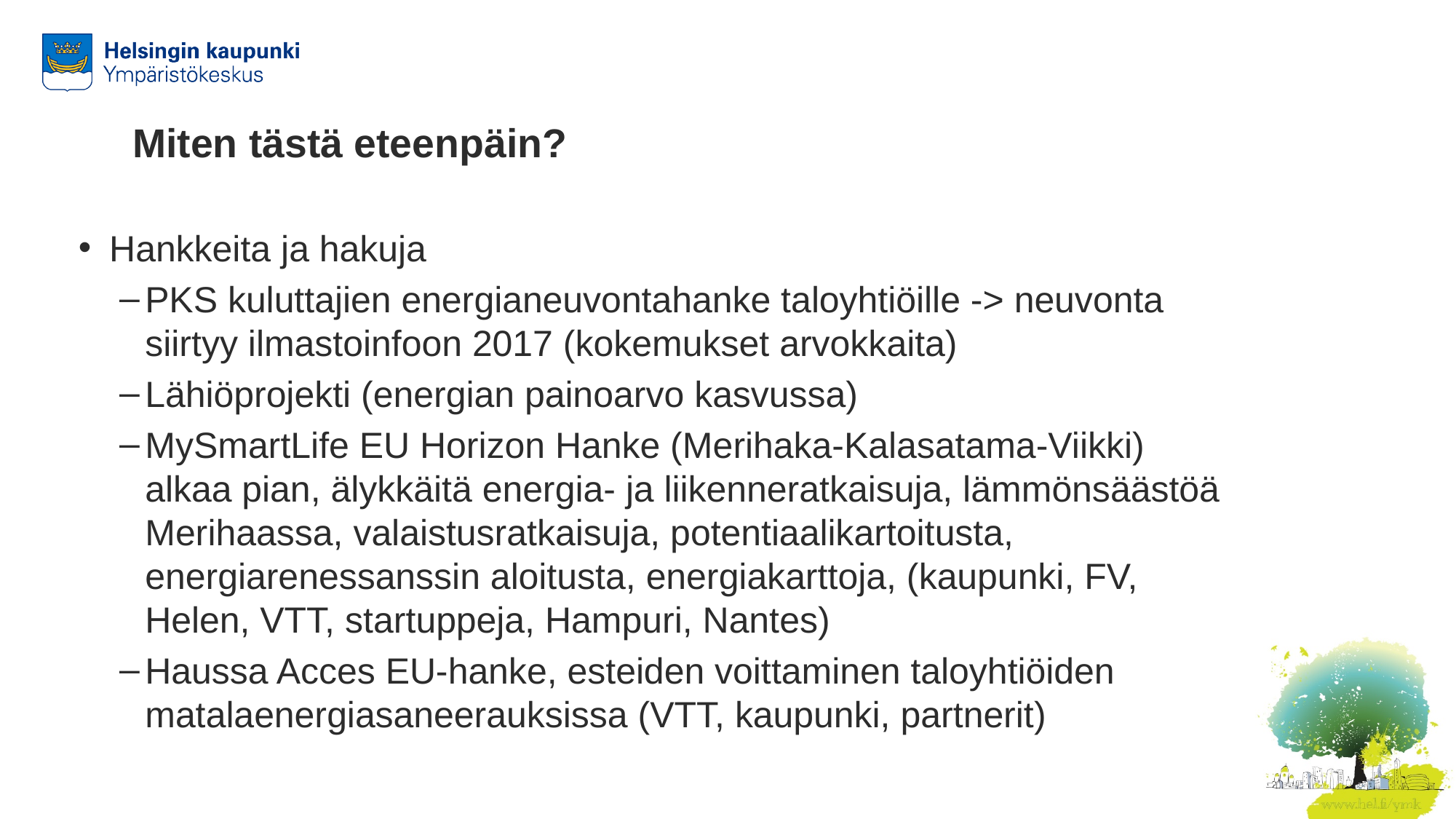

# Miten tästä eteenpäin?
Hankkeita ja hakuja
PKS kuluttajien energianeuvontahanke taloyhtiöille -> neuvonta siirtyy ilmastoinfoon 2017 (kokemukset arvokkaita)
Lähiöprojekti (energian painoarvo kasvussa)
MySmartLife EU Horizon Hanke (Merihaka-Kalasatama-Viikki) alkaa pian, älykkäitä energia- ja liikenneratkaisuja, lämmönsäästöä Merihaassa, valaistusratkaisuja, potentiaalikartoitusta, energiarenessanssin aloitusta, energiakarttoja, (kaupunki, FV,  Helen, VTT, startuppeja, Hampuri, Nantes)
Haussa Acces EU-hanke, esteiden voittaminen taloyhtiöiden matalaenergiasaneerauksissa (VTT, kaupunki, partnerit)
Photo: Diaidea Oy